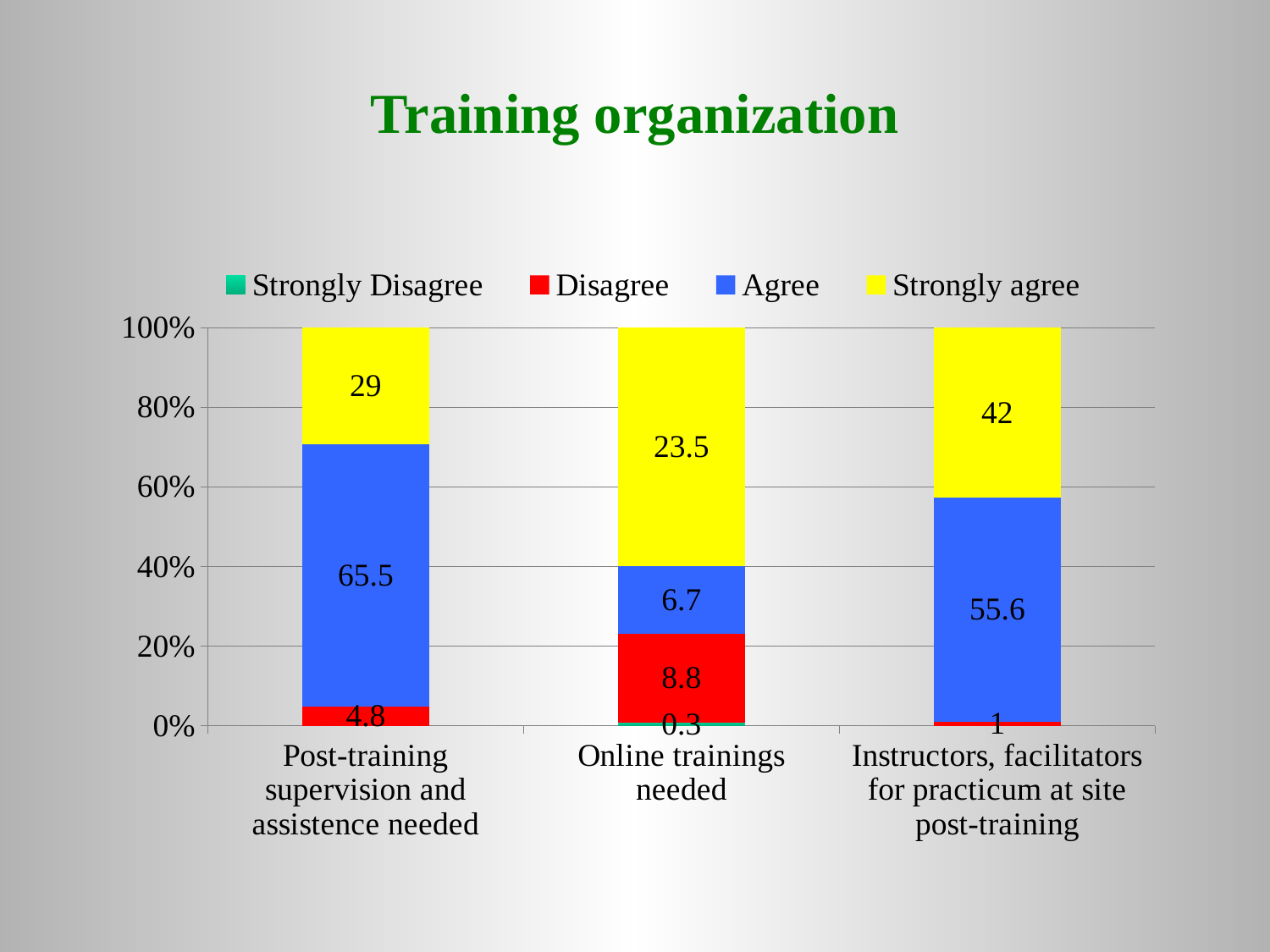

# Training organization

### Chart

| Category | Strongly Disagree | Disagree | Agree | Strongly agree |
|---|---|---|---|---|
| Post-training supervision and assistence needed | 0.0 | 4.8 | 65.5 | 29.0 |
| Online trainings needed | 0.3 | 8.8 | 6.7 | 23.5 |
| Instructors, facilitators for practicum at site post-training | 0.0 | 1.0 | 55.6 | 42.0 |